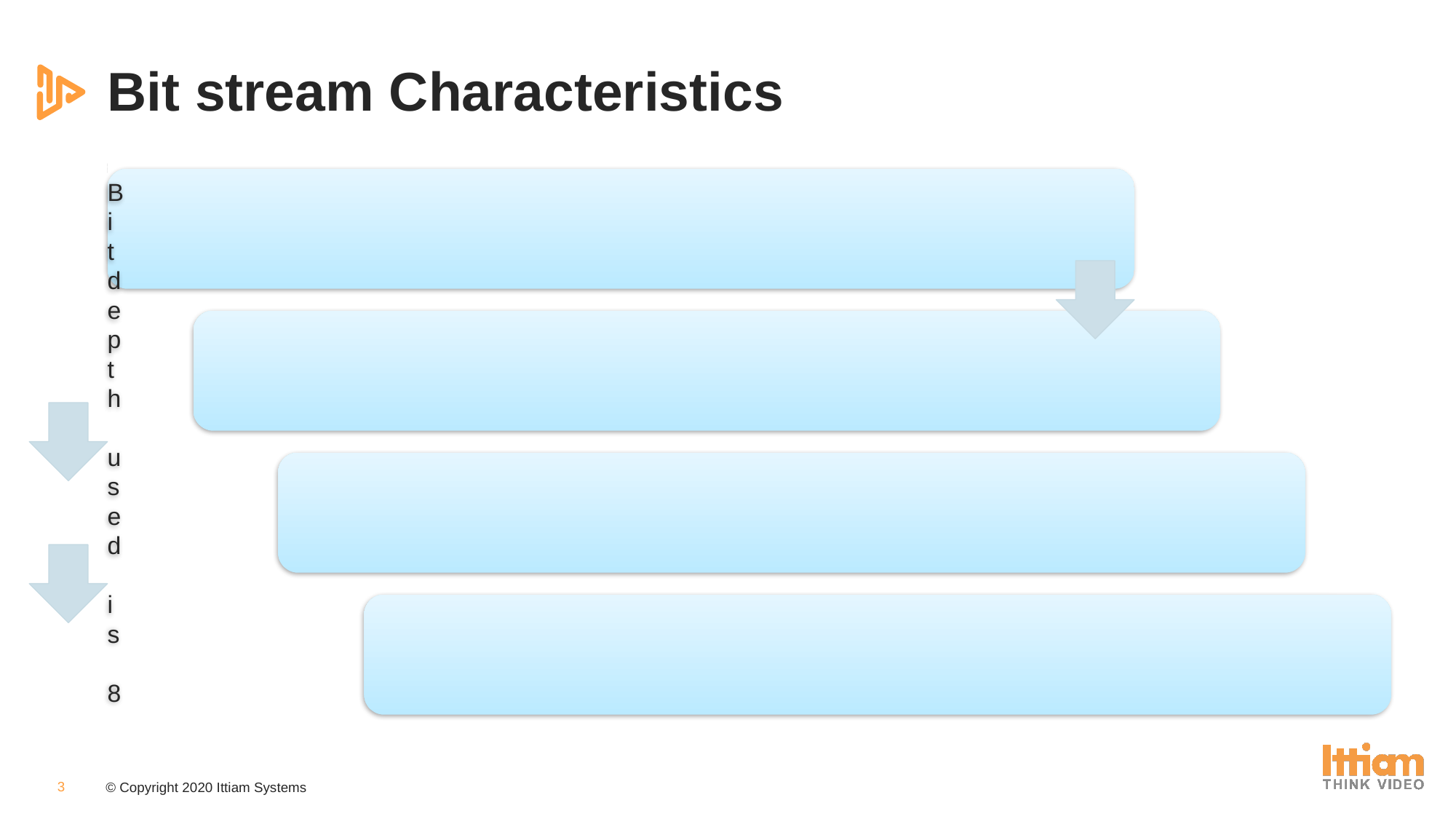

# Bit stream Characteristics
Bitdepth used is 8